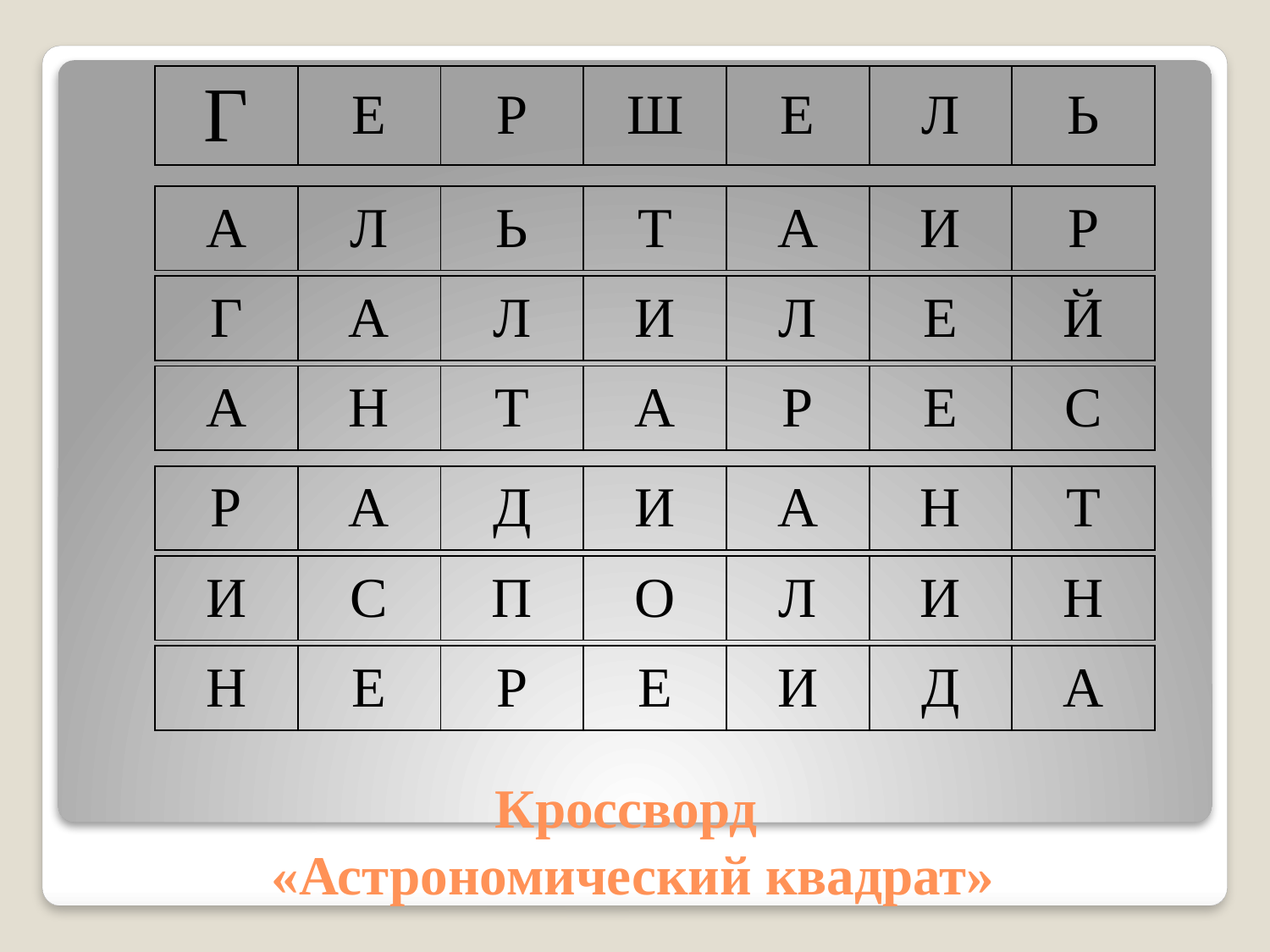

| Г | Е | Р | Ш | Е | Л | Ь |
| --- | --- | --- | --- | --- | --- | --- |
| А | Л | Ь | Т | А | И | Р |
| --- | --- | --- | --- | --- | --- | --- |
| Г | А | Л | И | Л | Е | Й |
| --- | --- | --- | --- | --- | --- | --- |
| А | Н | Т | А | Р | Е | С |
| --- | --- | --- | --- | --- | --- | --- |
| Р | А | Д | И | А | Н | Т |
| --- | --- | --- | --- | --- | --- | --- |
| И | С | П | О | Л | И | Н |
| --- | --- | --- | --- | --- | --- | --- |
| Н | Е | Р | Е | И | Д | А |
| --- | --- | --- | --- | --- | --- | --- |
# Кроссворд «Астрономический квадрат»